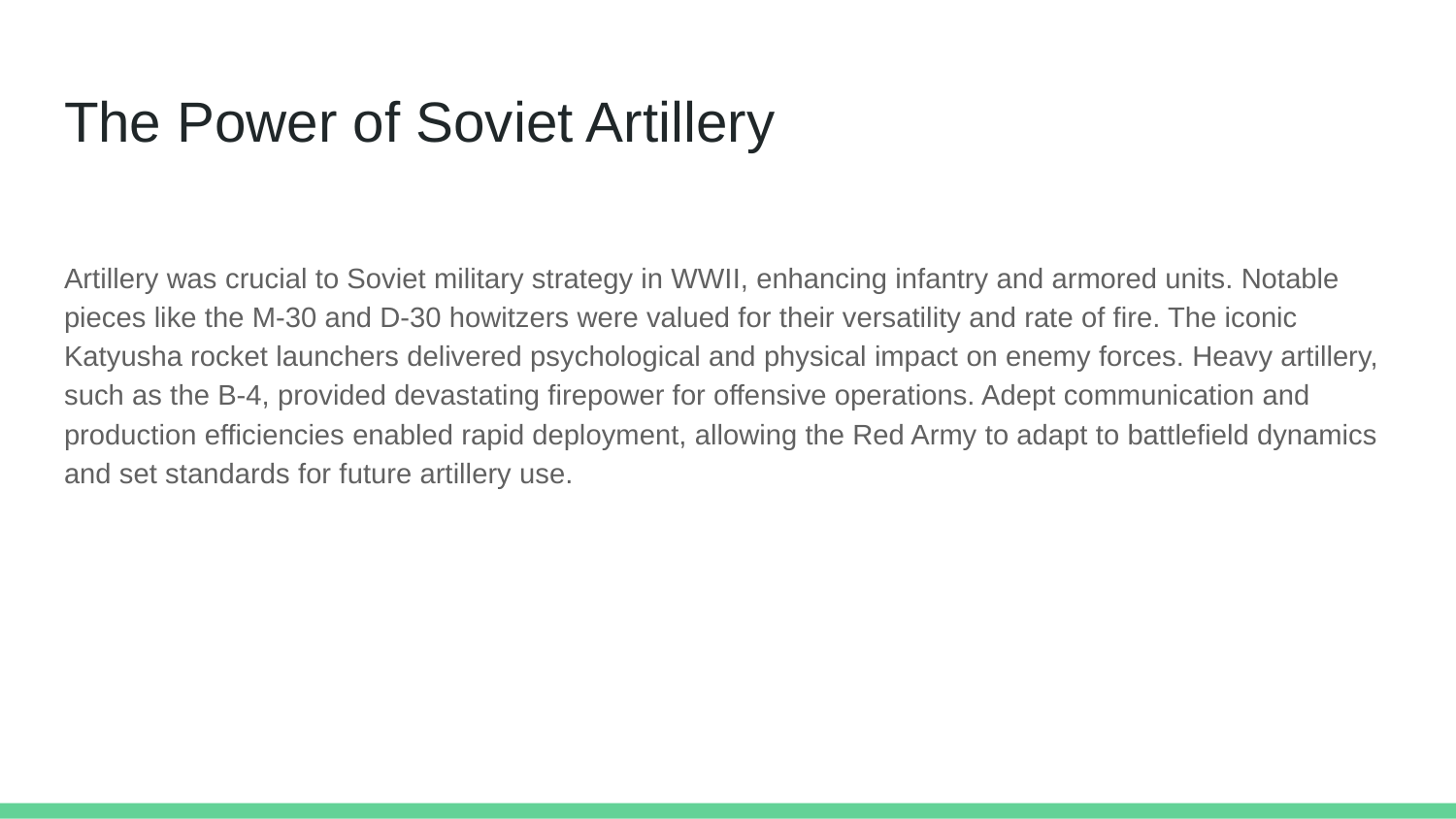

# The Power of Soviet Artillery
Artillery was crucial to Soviet military strategy in WWII, enhancing infantry and armored units. Notable pieces like the M-30 and D-30 howitzers were valued for their versatility and rate of fire. The iconic Katyusha rocket launchers delivered psychological and physical impact on enemy forces. Heavy artillery, such as the B-4, provided devastating firepower for offensive operations. Adept communication and production efficiencies enabled rapid deployment, allowing the Red Army to adapt to battlefield dynamics and set standards for future artillery use.
18